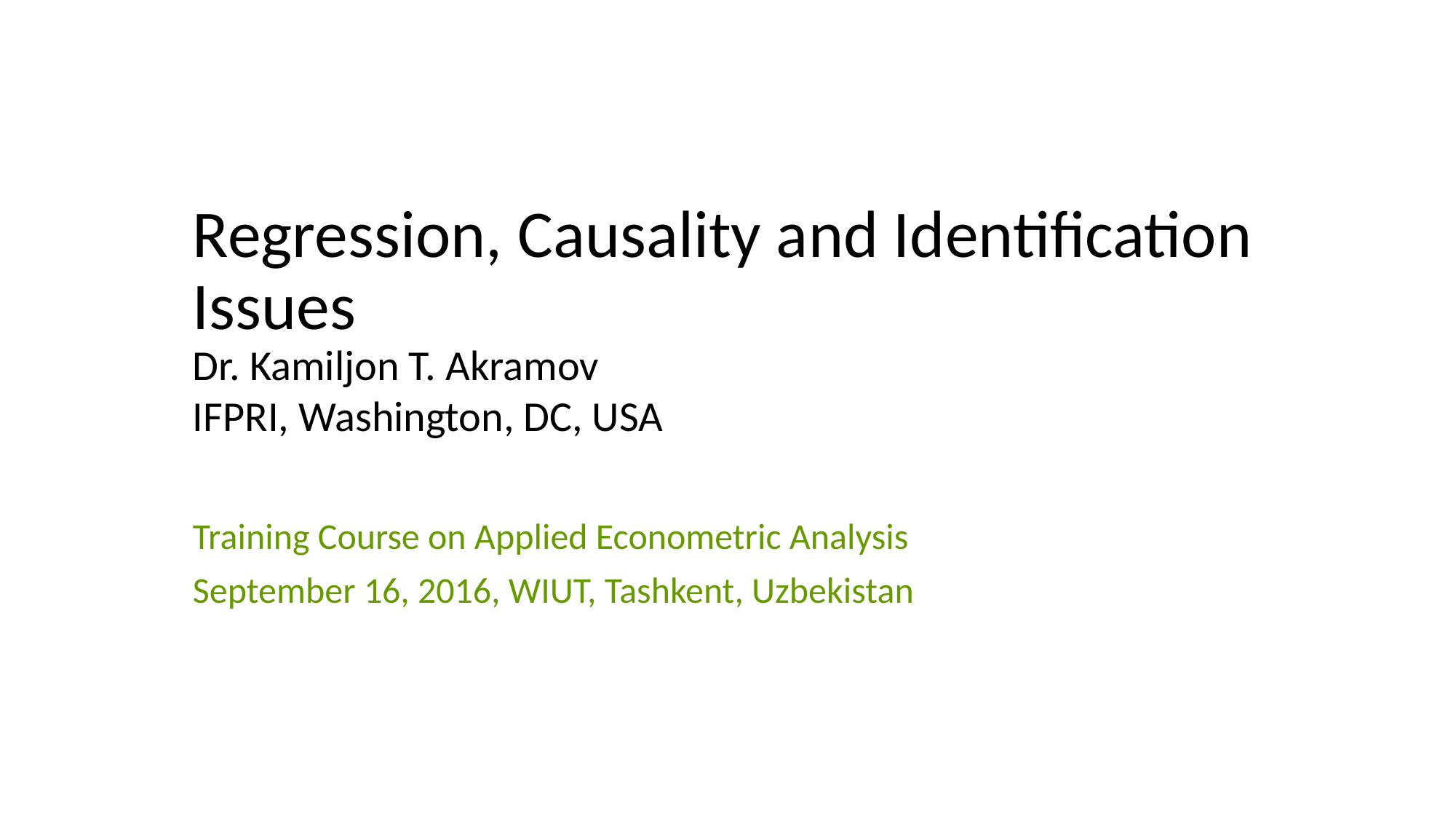

# Regression, Causality and Identification Issues Dr. Kamiljon T. Akramov IFPRI, Washington, DC, USA
Training Course on Applied Econometric Analysis
September 16, 2016, WIUT, Tashkent, Uzbekistan